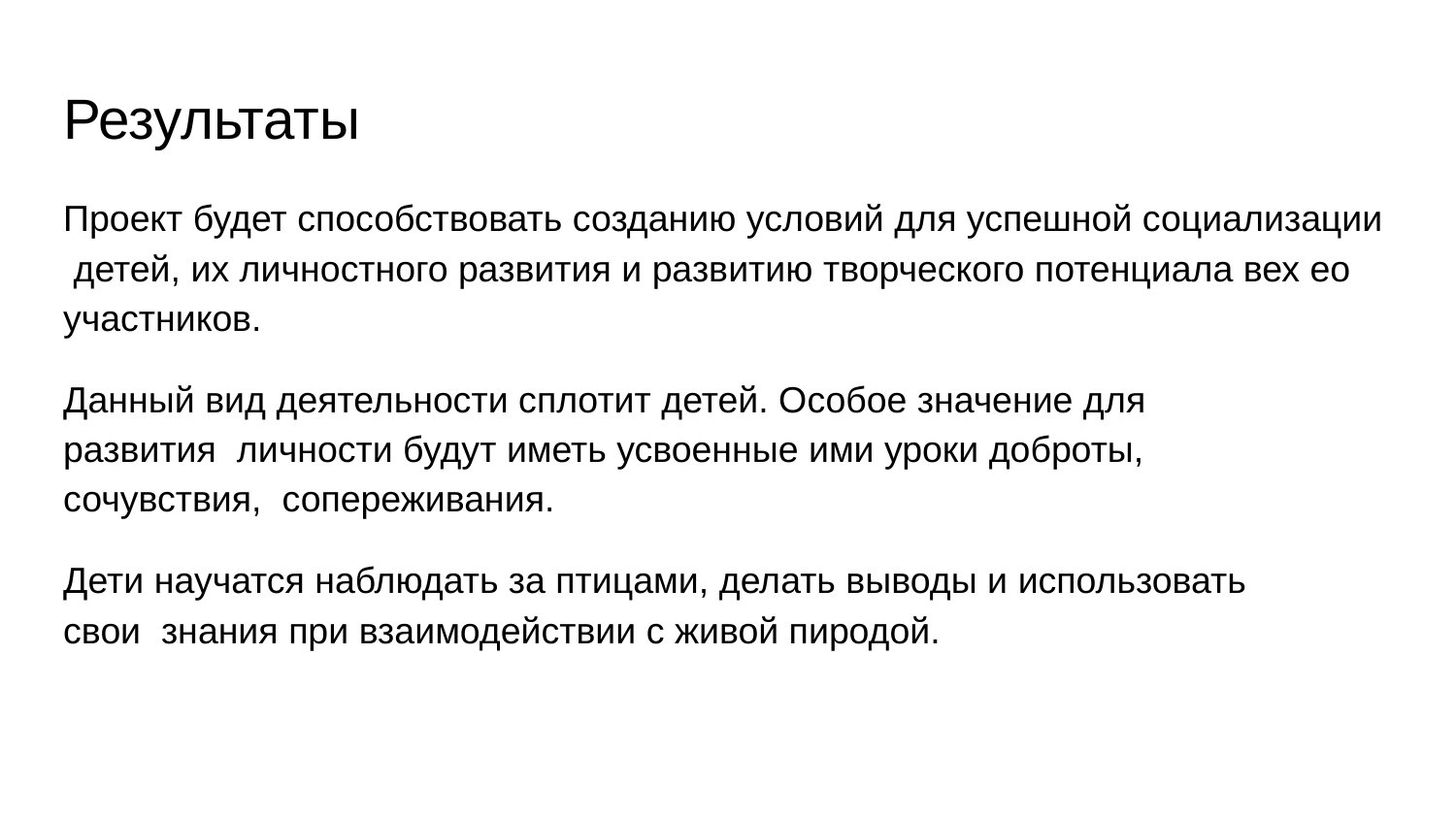

# Результаты
Проект будет способствовать созданию условий для успешной социализации  детей, их личностного развития и развитию творческого потенциала вех ео  участников.
Данный вид деятельности сплотит детей. Особое значение для развития  личности будут иметь усвоенные ими уроки доброты, сочувствия,  сопереживания.
Дети научатся наблюдать за птицами, делать выводы и использовать свои  знания при взаимодействии с живой пиродой.